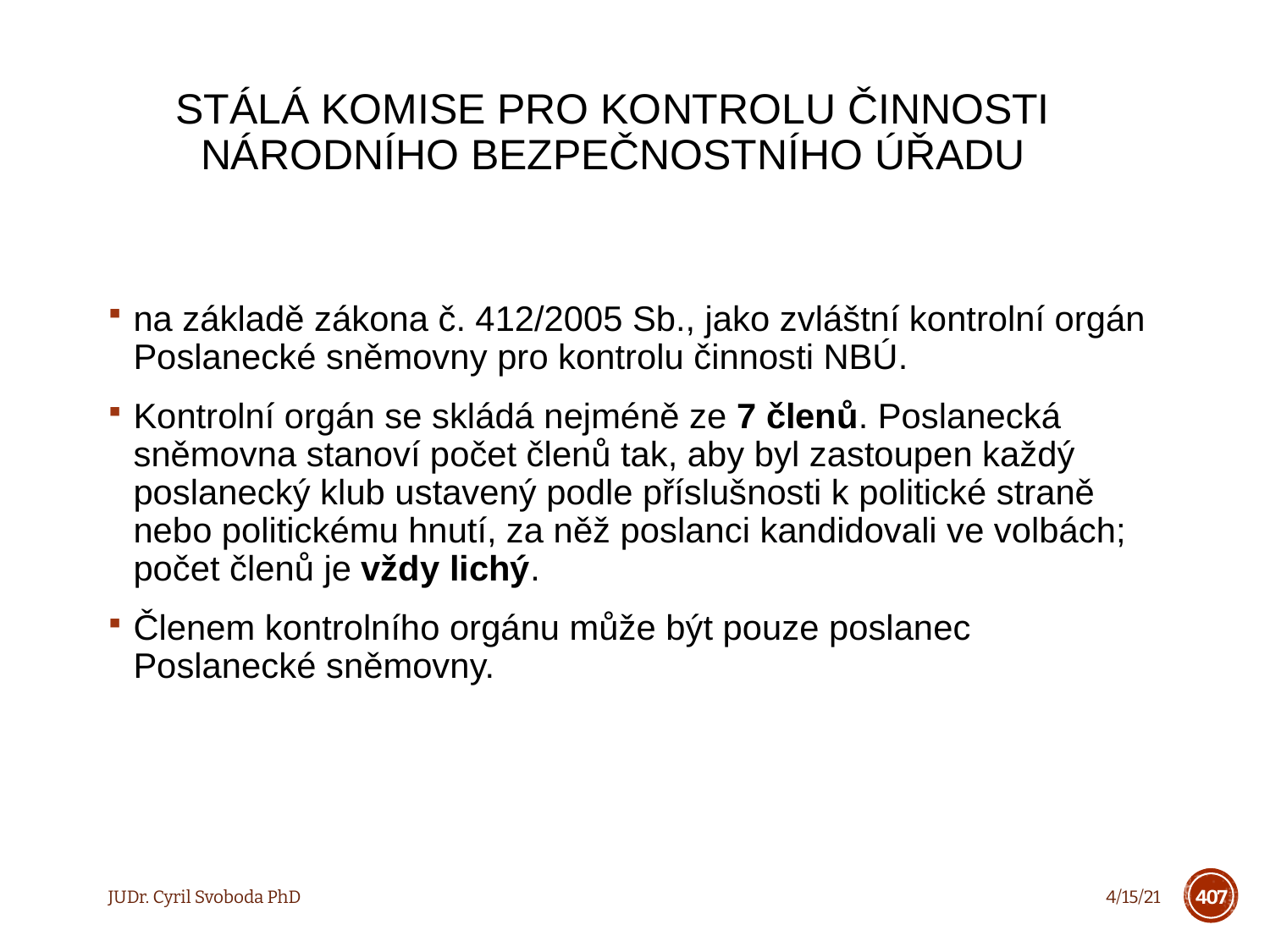

# Stálá komise pro kontrolu činnosti Národního bezpečnostního úřadu
na základě zákona č. 412/2005 Sb., jako zvláštní kontrolní orgán Poslanecké sněmovny pro kontrolu činnosti NBÚ.
Kontrolní orgán se skládá nejméně ze 7 členů. Poslanecká sněmovna stanoví počet členů tak, aby byl zastoupen každý poslanecký klub ustavený podle příslušnosti k politické straně nebo politickému hnutí, za něž poslanci kandidovali ve volbách; počet členů je vždy lichý.
Členem kontrolního orgánu může být pouze poslanec Poslanecké sněmovny.
JUDr. Cyril Svoboda PhD
4/15/21
407